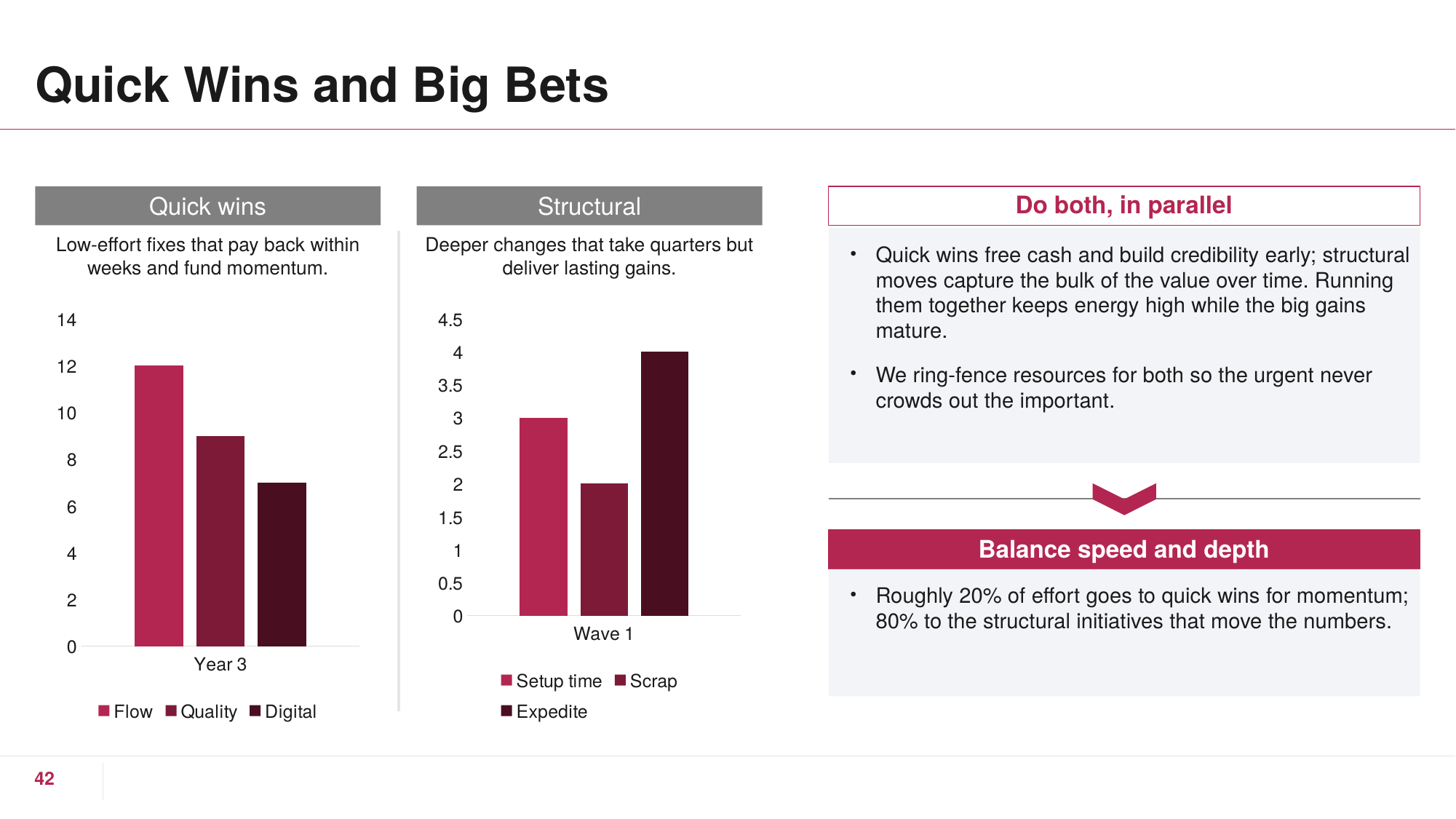

# Quick Wins and Big Bets
Quick wins
Low-effort fixes that pay back within weeks and fund momentum.
Structural
Deeper changes that take quarters but deliver lasting gains.
Do both, in parallel
Quick wins free cash and build credibility early; structural moves capture the bulk of the value over time. Running them together keeps energy high while the big gains mature.
We ring-fence resources for both so the urgent never crowds out the important.

### Chart

| Category | Flow | Quality | Digital |
|---|---|---|---|
| Year 3 | 12.0 | 9.0 | 7.0 |

### Chart

| Category | Setup time | Scrap | Expedite |
|---|---|---|---|
| Wave 1 | 3.0 | 2.0 | 4.0 |
Balance speed and depth
Roughly 20% of effort goes to quick wins for momentum; 80% to the structural initiatives that move the numbers.
42